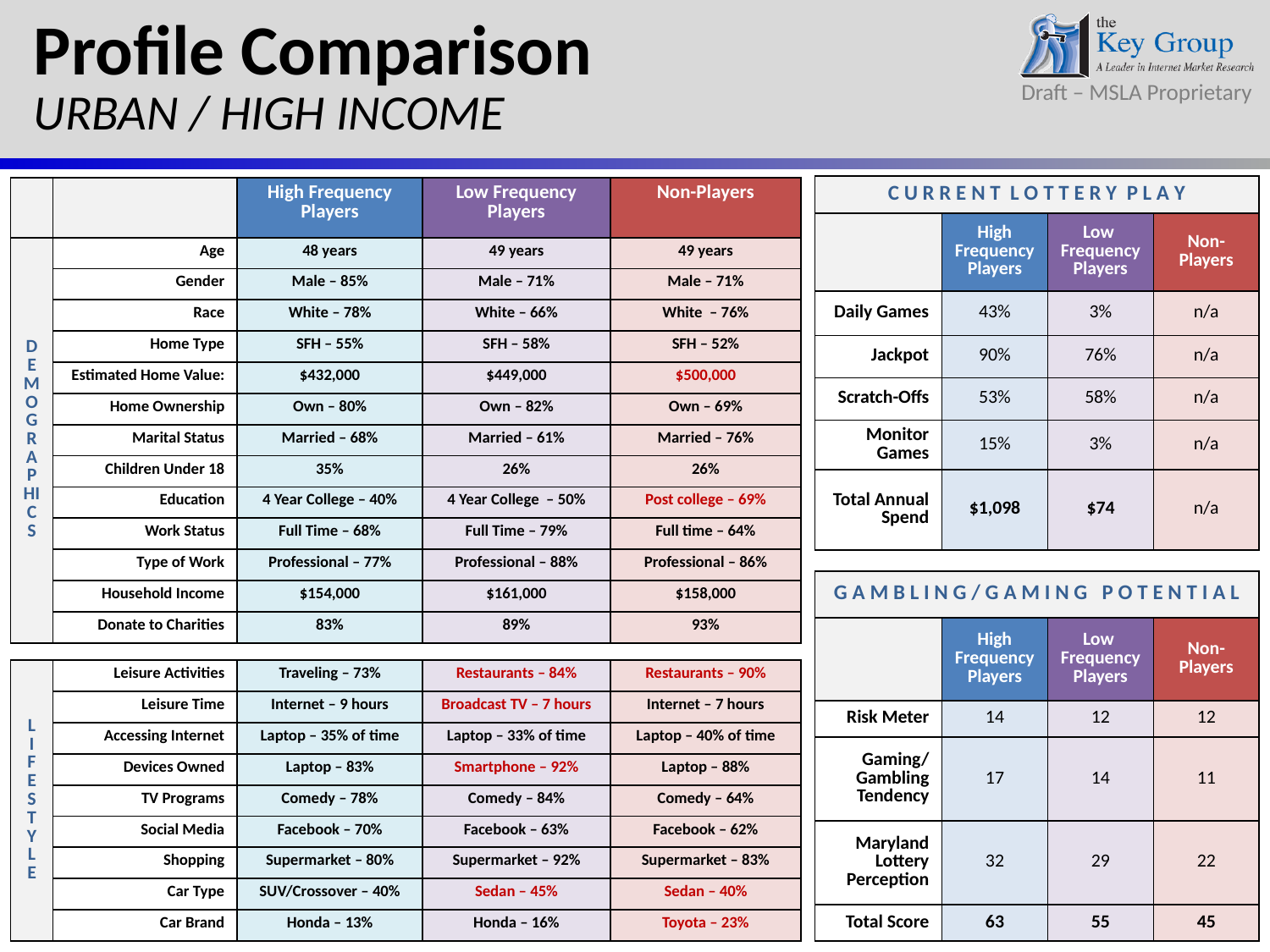

Profile Comparison
URBAN / HIGH INCOME
| C U R R E N T L O T T E R Y P L A Y |  |  |  |
| --- | --- | --- | --- |
|  | High Frequency Players | Low Frequency Players | Non-Players |
| Daily Games | 43% | 3% | n/a |
| Jackpot | 90% | 76% | n/a |
| Scratch-Offs | 53% | 58% | n/a |
| Monitor Games | 15% | 3% | n/a |
| Total Annual Spend | $1,098 | $74 | n/a |
|  |  | High Frequency Players | Low Frequency Players | Non-Players |
| --- | --- | --- | --- | --- |
| DEMOGRAPHICS | Age | 48 years | 49 years | 49 years |
|  | Gender | Male – 85% | Male – 71% | Male – 71% |
|  | Race | White – 78% | White – 66% | White – 76% |
|  | Home Type | SFH – 55% | SFH – 58% | SFH – 52% |
|  | Estimated Home Value: | $432,000 | $449,000 | $500,000 |
|  | Home Ownership | Own – 80% | Own – 82% | Own – 69% |
|  | Marital Status | Married – 68% | Married – 61% | Married – 76% |
|  | Children Under 18 | 35% | 26% | 26% |
|  | Education | 4 Year College – 40% | 4 Year College – 50% | Post college – 69% |
|  | Work Status | Full Time – 68% | Full Time – 79% | Full time – 64% |
|  | Type of Work | Professional – 77% | Professional – 88% | Professional – 86% |
|  | Household Income | $154,000 | $161,000 | $158,000 |
|  | Donate to Charities | 83% | 89% | 93% |
|  |  |  |  |  |
| L I F E S TY L E | Leisure Activities | Traveling – 73% | Restaurants – 84% | Restaurants – 90% |
|  | Leisure Time | Internet – 9 hours | Broadcast TV – 7 hours | Internet – 7 hours |
|  | Accessing Internet | Laptop – 35% of time | Laptop – 33% of time | Laptop – 40% of time |
|  | Devices Owned | Laptop – 83% | Smartphone – 92% | Laptop – 88% |
|  | TV Programs | Comedy – 78% | Comedy – 84% | Comedy – 64% |
|  | Social Media | Facebook – 70% | Facebook – 63% | Facebook – 62% |
|  | Shopping | Supermarket – 80% | Supermarket – 92% | Supermarket – 83% |
|  | Car Type | SUV/Crossover – 40% | Sedan – 45% | Sedan – 40% |
|  | Car Brand | Honda – 13% | Honda – 16% | Toyota – 23% |
| G A M B L I N G / G A M I N G P O T E N T I A L |  |  |  |
| --- | --- | --- | --- |
|  | High Frequency Players | Low Frequency Players | Non-Players |
| Risk Meter | 14 | 12 | 12 |
| Gaming/ Gambling Tendency | 17 | 14 | 11 |
| Maryland Lottery Perception | 32 | 29 | 22 |
| Total Score | 63 | 55 | 45 |